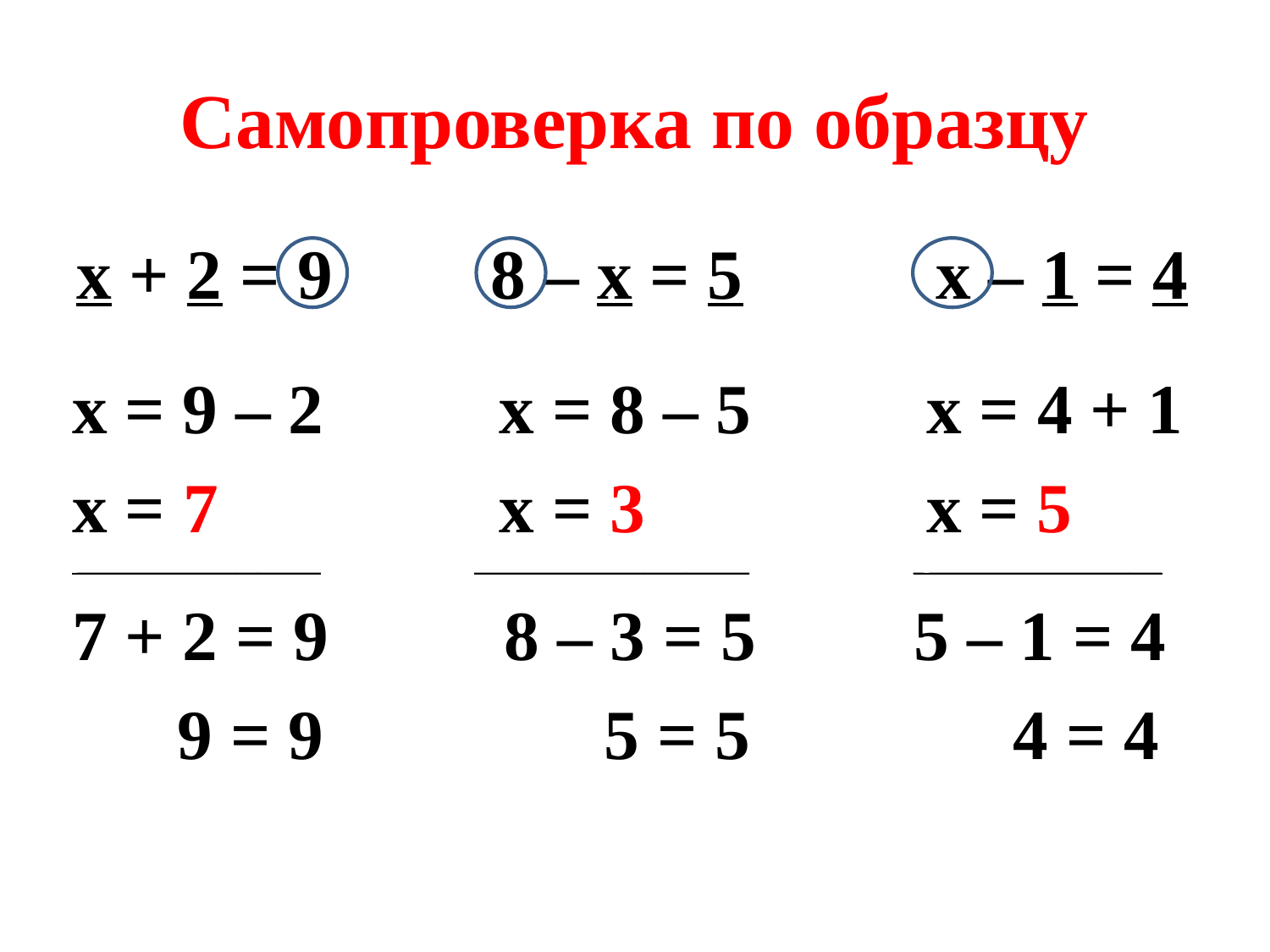

# Самопроверка по образцу
х + 2 = 9         8 – х = 5           х – 1 = 4

х = 9 – 2          х = 8 – 5          х = 4 + 1
х = 7                х = 3                х = 5
 _______________________                             __________________________                               _ ______________________
7 + 2 = 9          8 – 3 = 5         5 – 1 = 4
      9 = 9                5 = 5               4 = 4